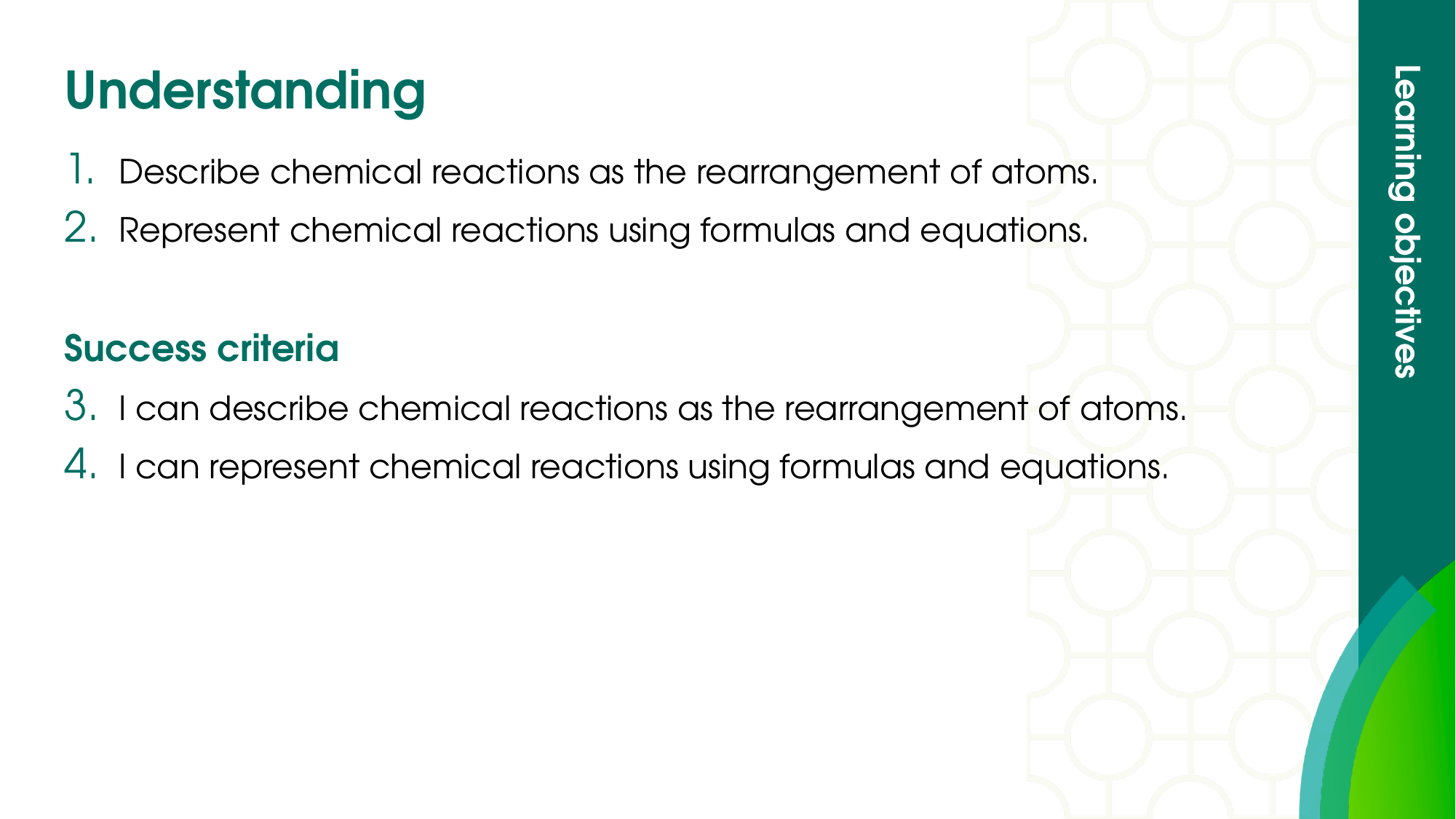

# Understanding
Describe chemical reactions as the rearrangement of atoms.
Represent chemical reactions using formulas and equations.

Success criteria
I can describe chemical reactions as the rearrangement of atoms.
I can represent chemical reactions using formulas and equations.